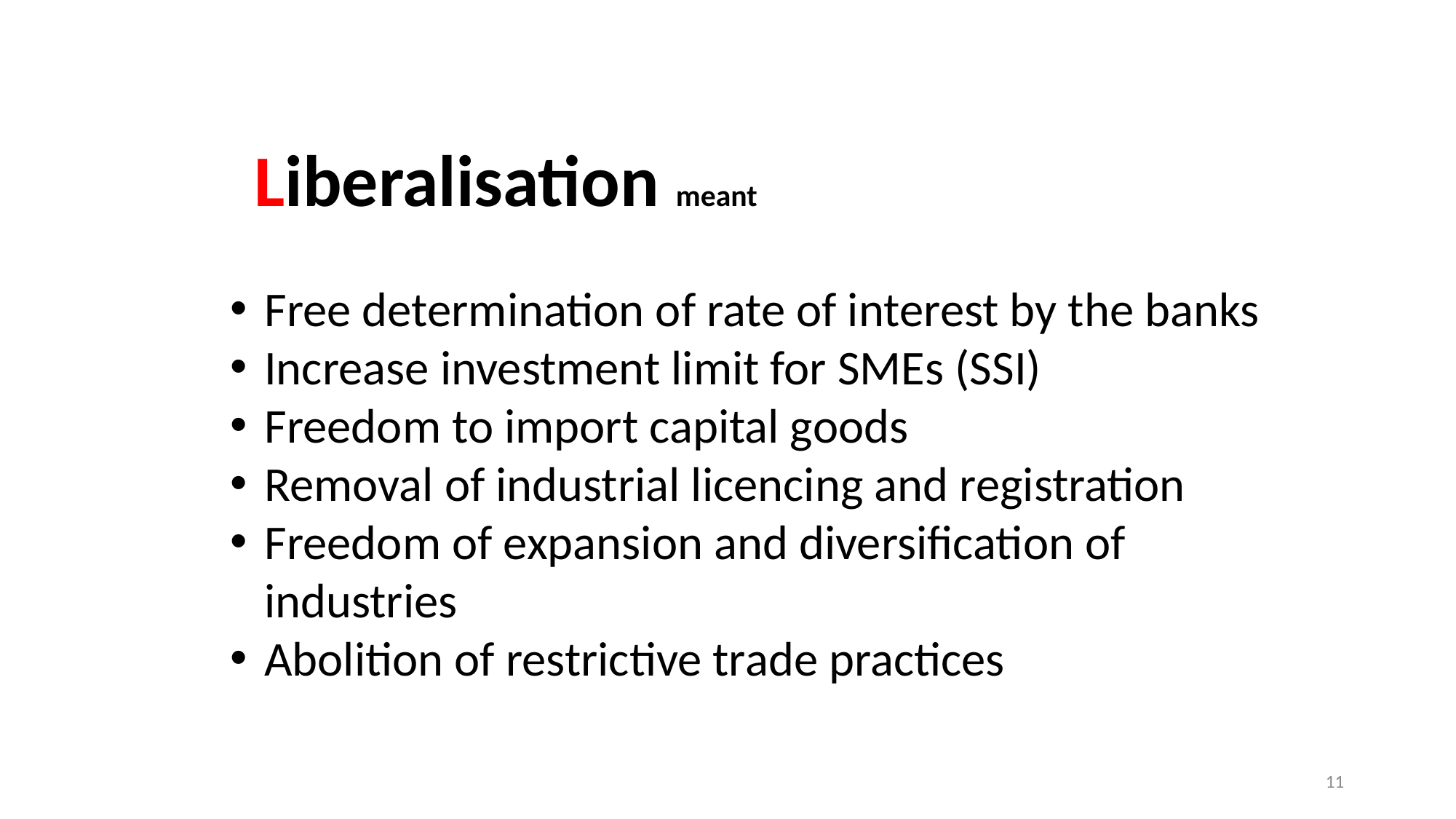

Liberalisation meant
Free determination of rate of interest by the banks
Increase investment limit for SMEs (SSI)
Freedom to import capital goods
Removal of industrial licencing and registration
Freedom of expansion and diversification of industries
Abolition of restrictive trade practices

11